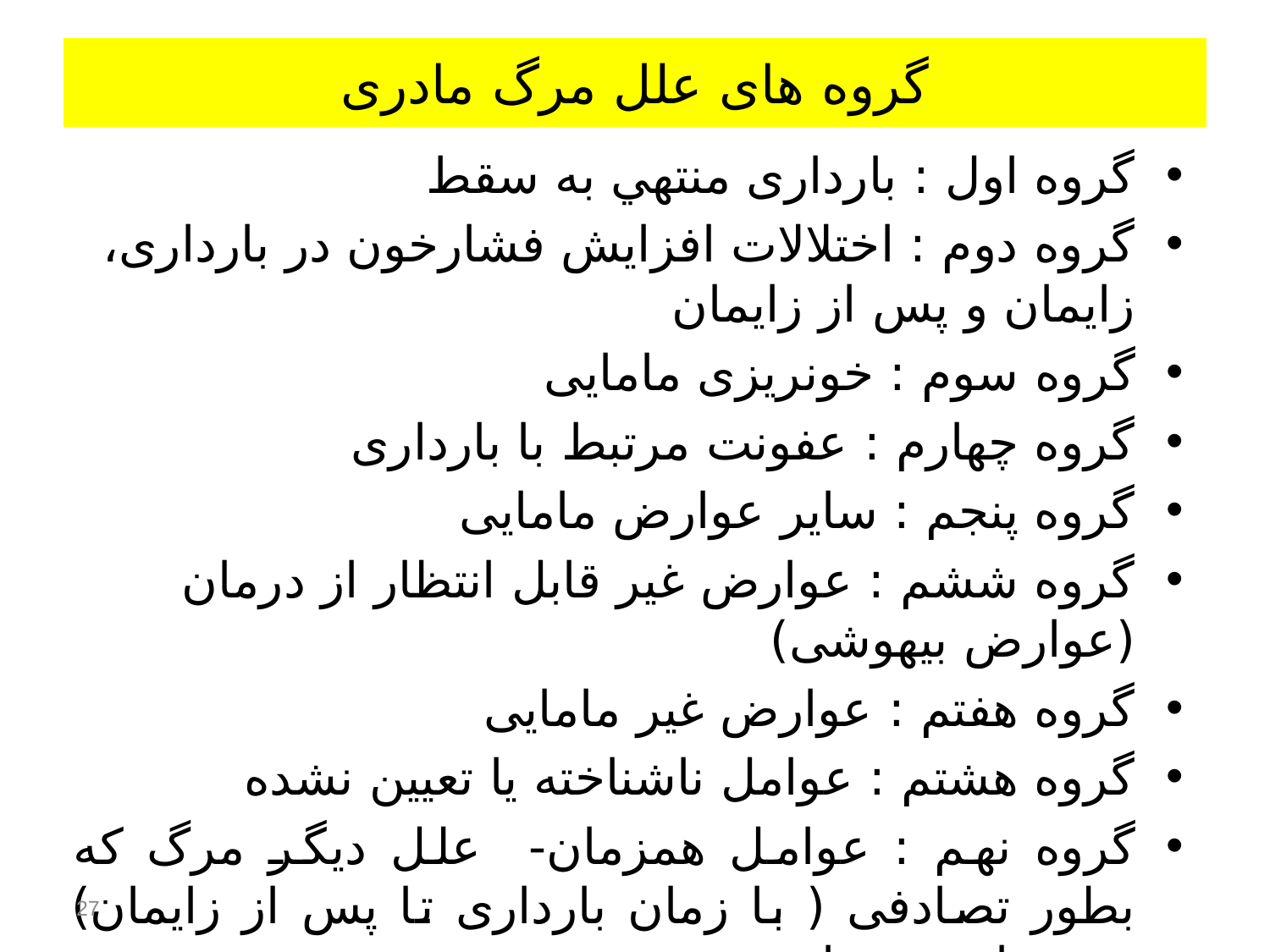

# گروه های علل مرگ مادری
گروه اول : بارداری منتهي به سقط
گروه دوم : اختلالات افزايش فشارخون در بارداری، زايمان و پس از زایمان
گروه سوم : خونریزی مامایی
گروه چهارم : عفونت مرتبط با بارداری
گروه پنجم : سایر عوارض مامایی
گروه ششم : عوارض غیر قابل انتظار از درمان  (عوارض بیهوشی)
گروه هفتم : عوارض غیر مامایی
گروه هشتم : عوامل ناشناخته یا تعیین نشده
گروه نهم : عوامل همزمان-  علل دیگر مرگ که بطور تصادفی ( با زمان بارداری تا پس از زایمان) هم زمان شده اند
گروه ایکس- گروه خودکشی
27